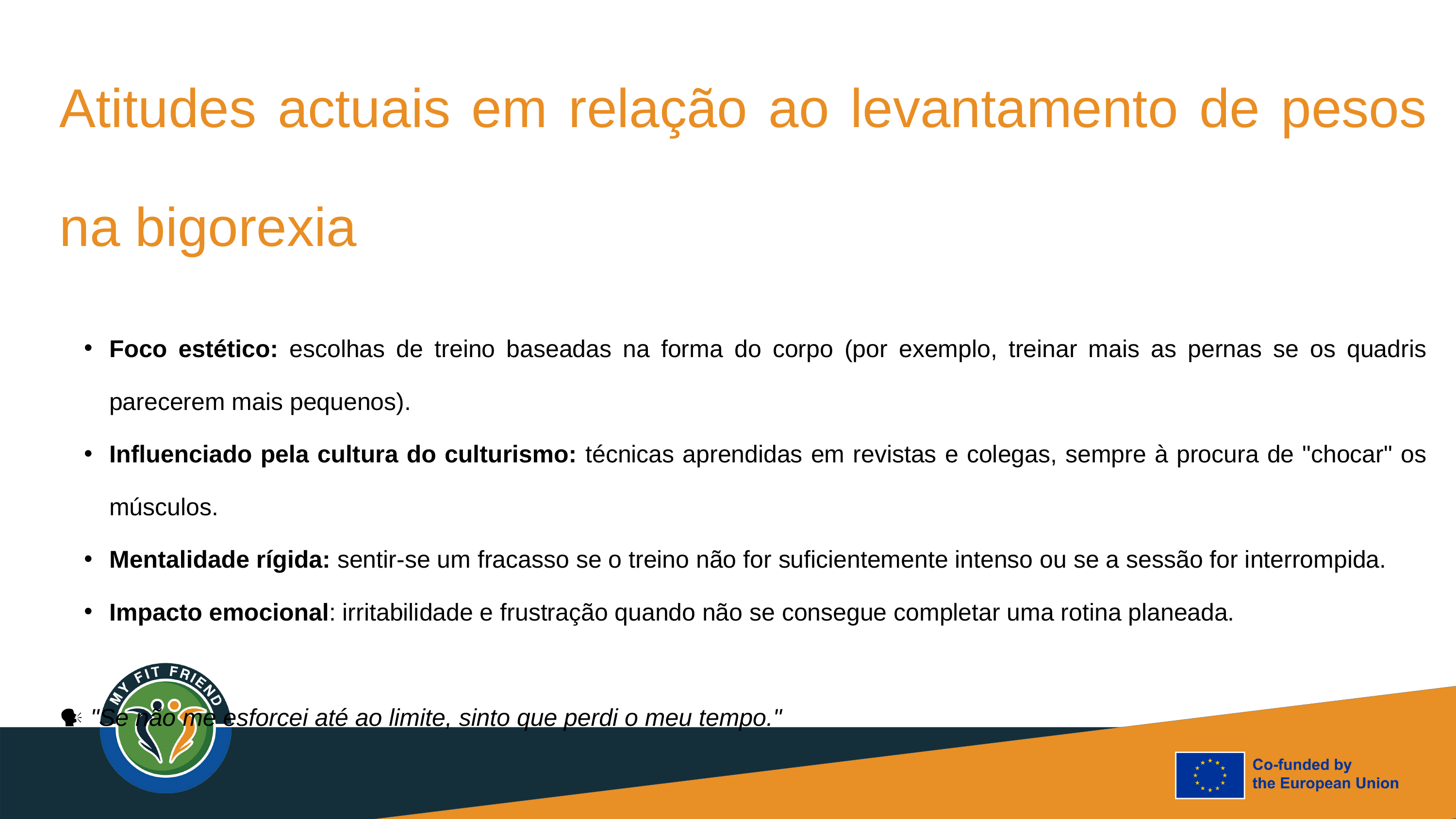

Atitudes actuais em relação ao levantamento de pesos na bigorexia

Foco estético: escolhas de treino baseadas na forma do corpo (por exemplo, treinar mais as pernas se os quadris parecerem mais pequenos).
Influenciado pela cultura do culturismo: técnicas aprendidas em revistas e colegas, sempre à procura de "chocar" os músculos.
Mentalidade rígida: sentir-se um fracasso se o treino não for suficientemente intenso ou se a sessão for interrompida.
Impacto emocional: irritabilidade e frustração quando não se consegue completar uma rotina planeada.

🗣 "Se não me esforcei até ao limite, sinto que perdi o meu tempo."